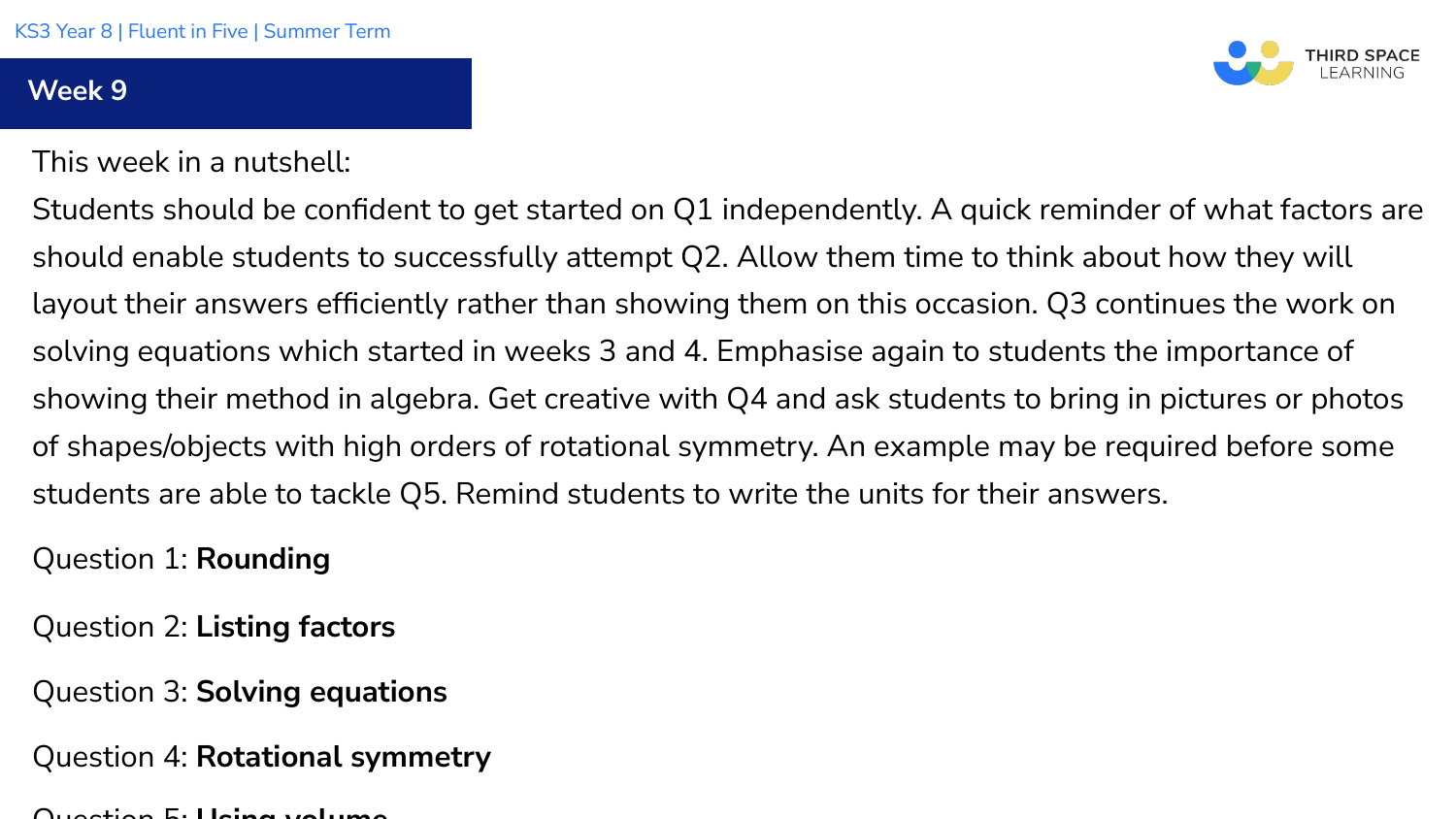

Week 9
| This week in a nutshell: Students should be confident to get started on Q1 independently. A quick reminder of what factors are should enable students to successfully attempt Q2. Allow them time to think about how they will layout their answers efficiently rather than showing them on this occasion. Q3 continues the work on solving equations which started in weeks 3 and 4. Emphasise again to students the importance of showing their method in algebra. Get creative with Q4 and ask students to bring in pictures or photos of shapes/objects with high orders of rotational symmetry. An example may be required before some students are able to tackle Q5. Remind students to write the units for their answers. |
| --- |
| Question 1: Rounding |
| Question 2: Listing factors |
| Question 3: Solving equations |
| Question 4: Rotational symmetry |
| Question 5: Using volume |